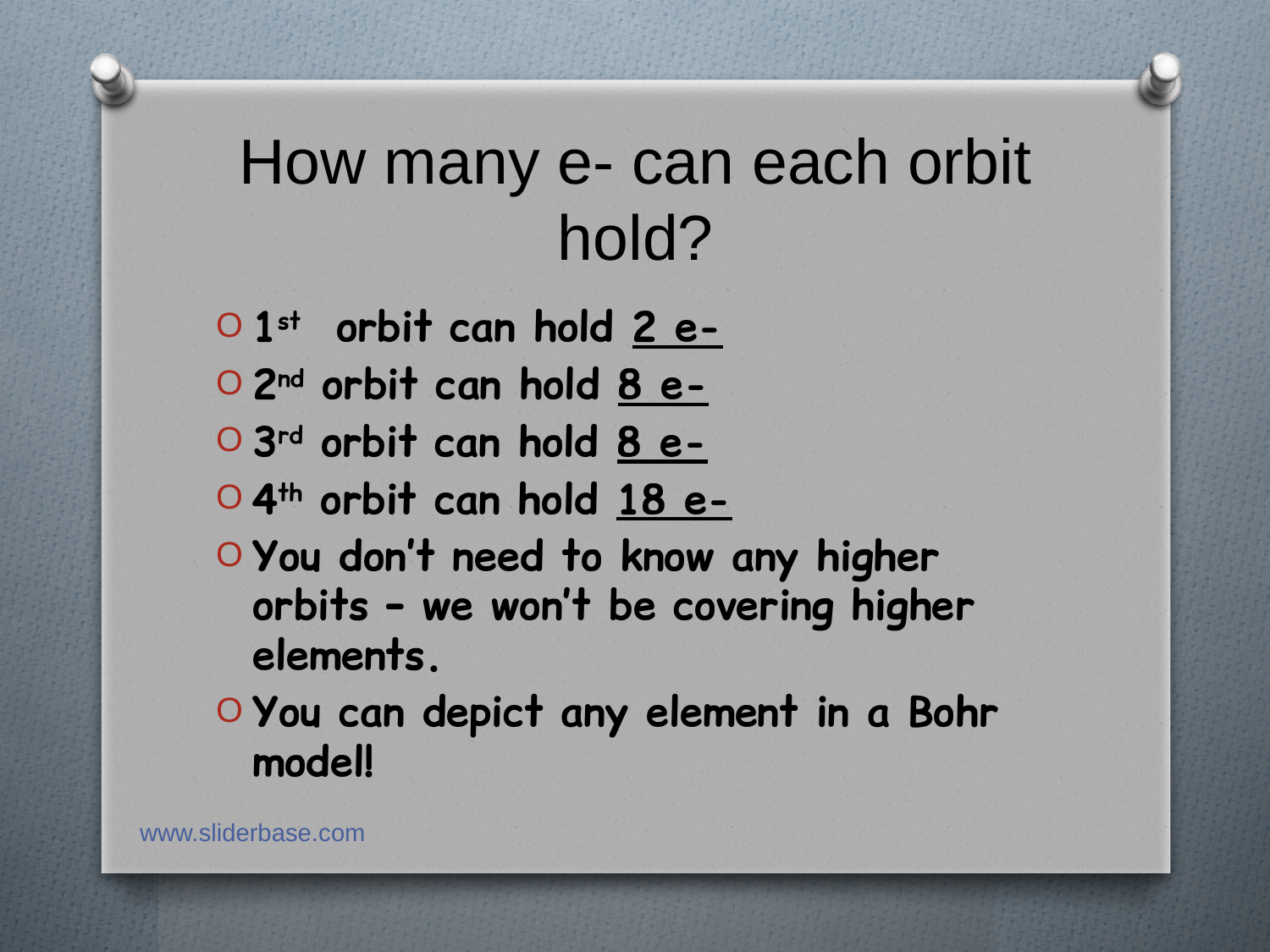

# How many e- can each orbit hold?
1st  orbit can hold 2 e-
2nd orbit can hold 8 e-
3rd orbit can hold 8 e-
4th orbit can hold 18 e-
You don’t need to know any higher orbits – we won’t be covering higher elements.
You can depict any element in a Bohr model!
www.sliderbase.com